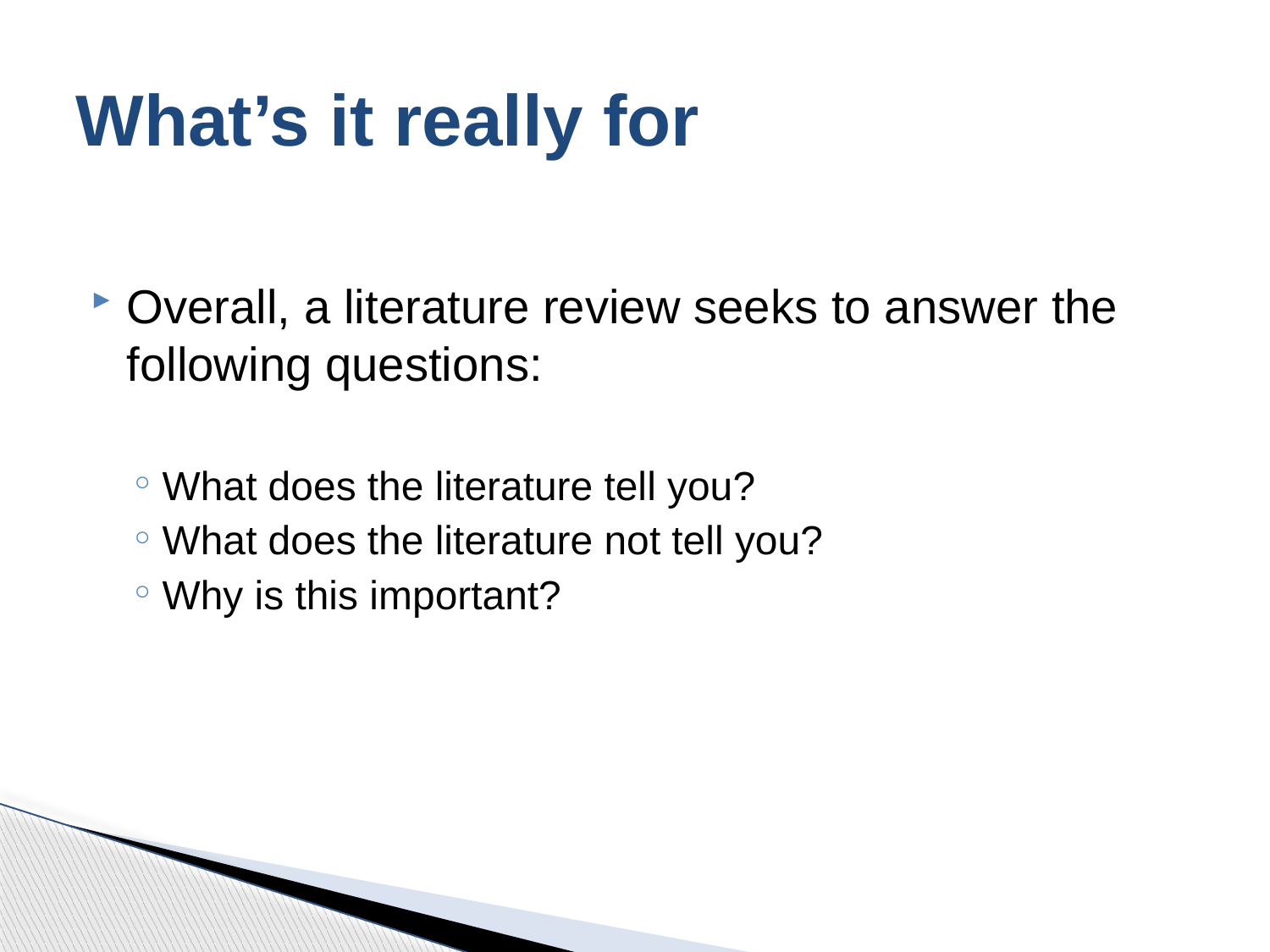

# What’s it really for

Overall, a literature review seeks to answer the following questions:

What does the literature tell you?
What does the literature not tell you?
Why is this important?